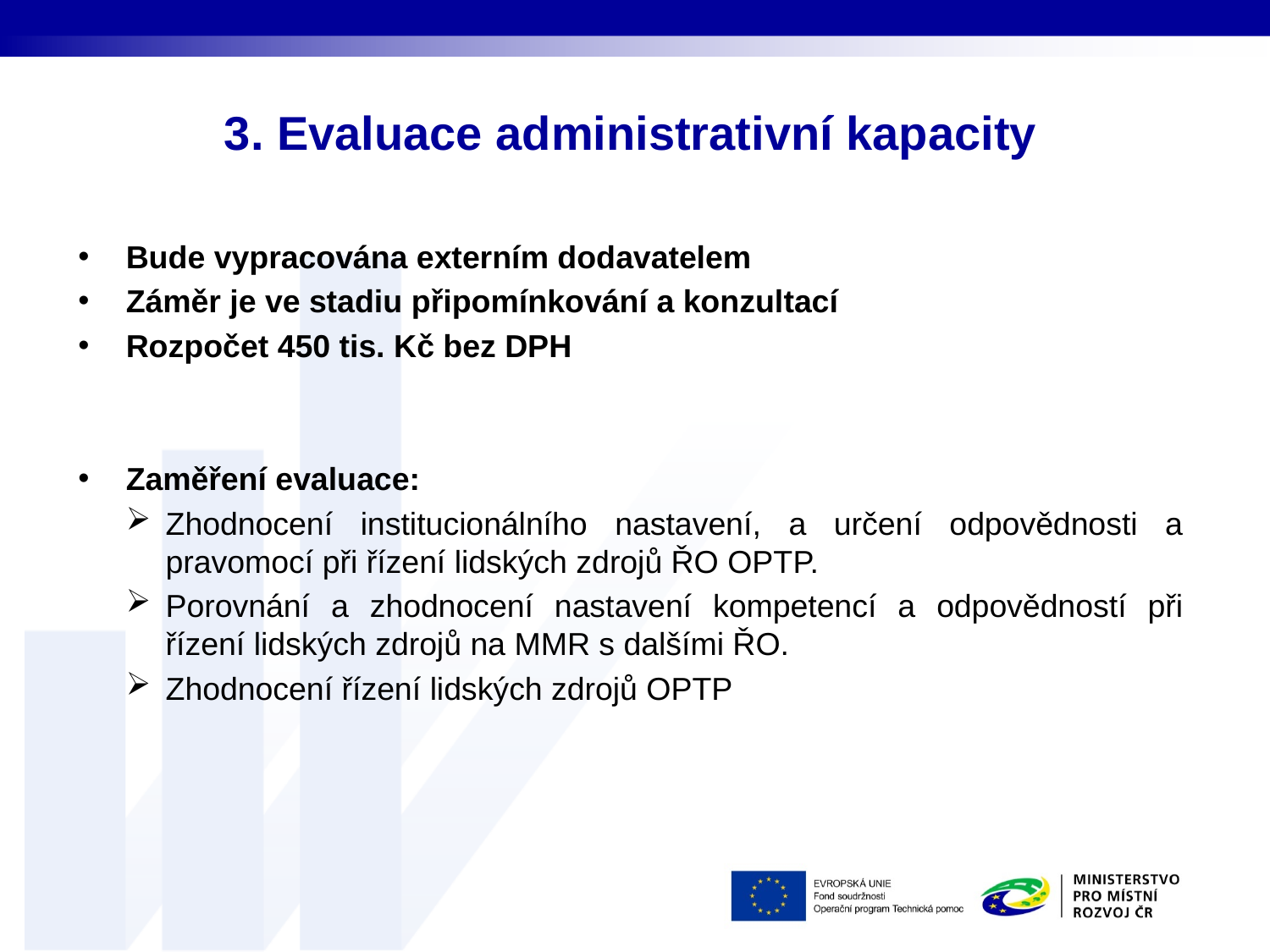

# 3. Evaluace administrativní kapacity

Bude vypracována externím dodavatelem
Záměr je ve stadiu připomínkování a konzultací
Rozpočet 450 tis. Kč bez DPH

Zaměření evaluace:
Zhodnocení institucionálního nastavení, a určení odpovědnosti a pravomocí při řízení lidských zdrojů ŘO OPTP.
Porovnání a zhodnocení nastavení kompetencí a odpovědností při řízení lidských zdrojů na MMR s dalšími ŘO.
Zhodnocení řízení lidských zdrojů OPTP